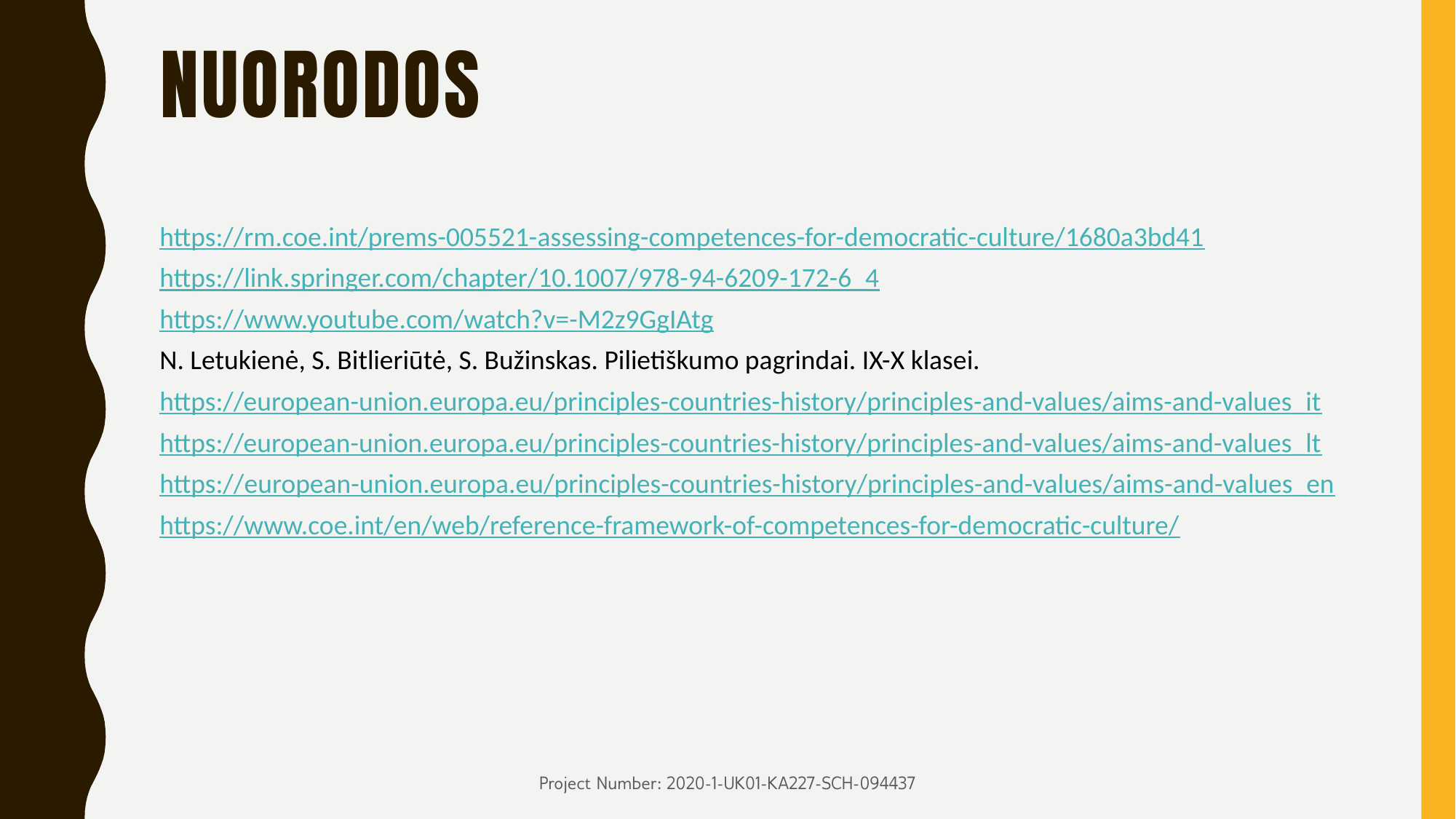

# NUORODOS
| https://rm.coe.int/prems-005521-assessing-competences-for-democratic-culture/1680a3bd41 https://link.springer.com/chapter/10.1007/978-94-6209-172-6\_4 https://www.youtube.com/watch?v=-M2z9GgIAtg N. Letukienė, S. Bitlieriūtė, S. Bužinskas. Pilietiškumo pagrindai. IX-X klasei. https://european-union.europa.eu/principles-countries-history/principles-and-values/aims-and-values\_it https://european-union.europa.eu/principles-countries-history/principles-and-values/aims-and-values\_lt https://european-union.europa.eu/principles-countries-history/principles-and-values/aims-and-values\_en https://www.coe.int/en/web/reference-framework-of-competences-for-democratic-culture/ |
| --- |
Project Number: 2020-1-UK01-KA227-SCH-094437